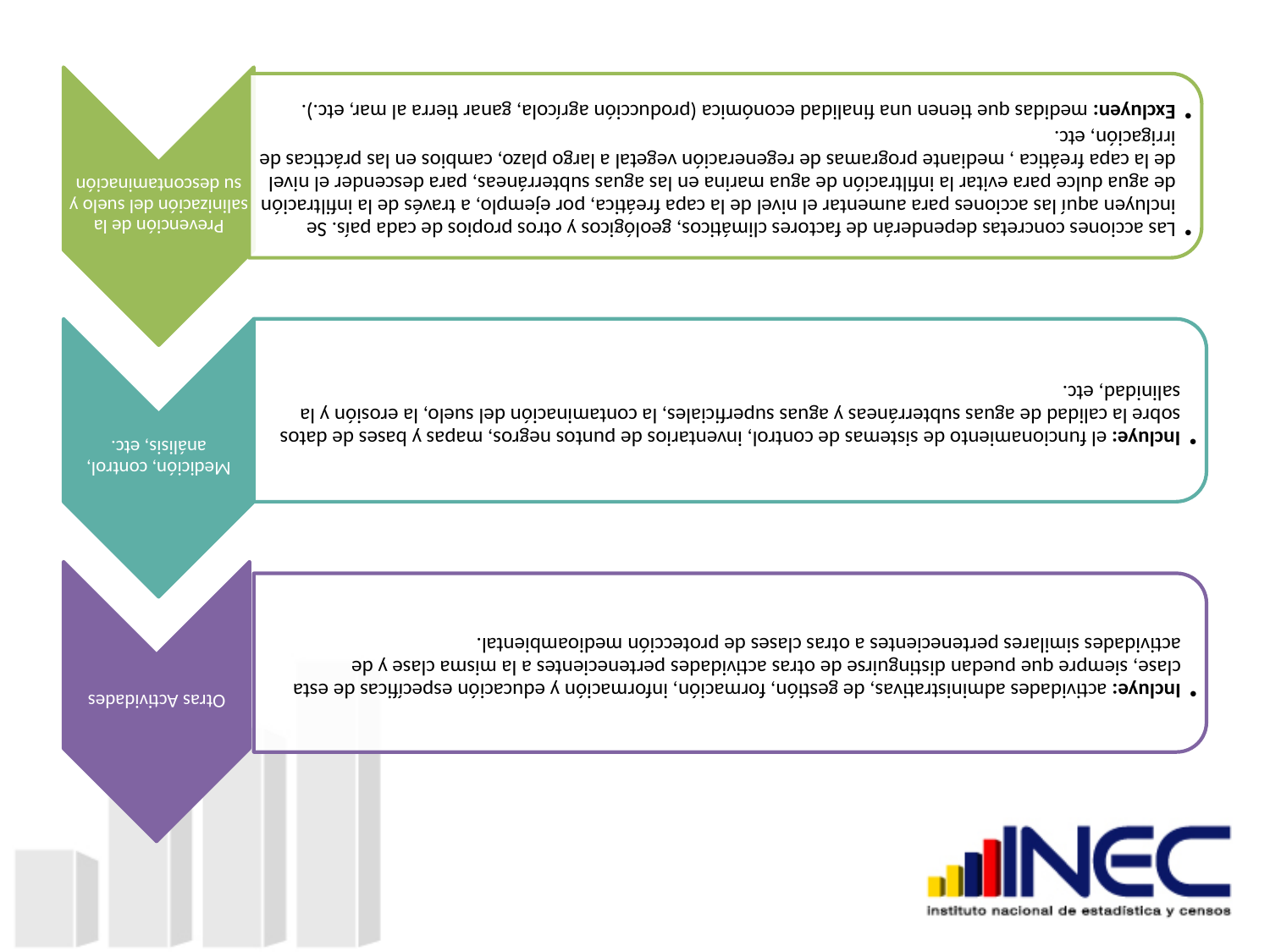

Prevención de la salinización del suelo y su descontaminación
Las acciones concretas dependerán de factores climáticos, geológicos y otros propios de cada país. Se incluyen aquí las acciones para aumentar el nivel de la capa freática, por ejemplo, a través de la infiltración de agua dulce para evitar la infiltración de agua marina en las aguas subterráneas, para descender el nivel de la capa freática , mediante programas de regeneración vegetal a largo plazo, cambios en las prácticas de irrigación, etc.
Excluyen: medidas que tienen una finalidad económica (producción agrícola, ganar tierra al mar, etc.).
Medición, control, análisis, etc.
Incluye: el funcionamiento de sistemas de control, inventarios de puntos negros, mapas y bases de datos sobre la calidad de aguas subterráneas y aguas superficiales, la contaminación del suelo, la erosión y la salinidad, etc.
Otras Actividades
Incluye: actividades administrativas, de gestión, formación, información y educación específicas de esta clase, siempre que puedan distinguirse de otras actividades pertenecientes a la misma clase y de actividades similares pertenecientes a otras clases de protección medioambiental.